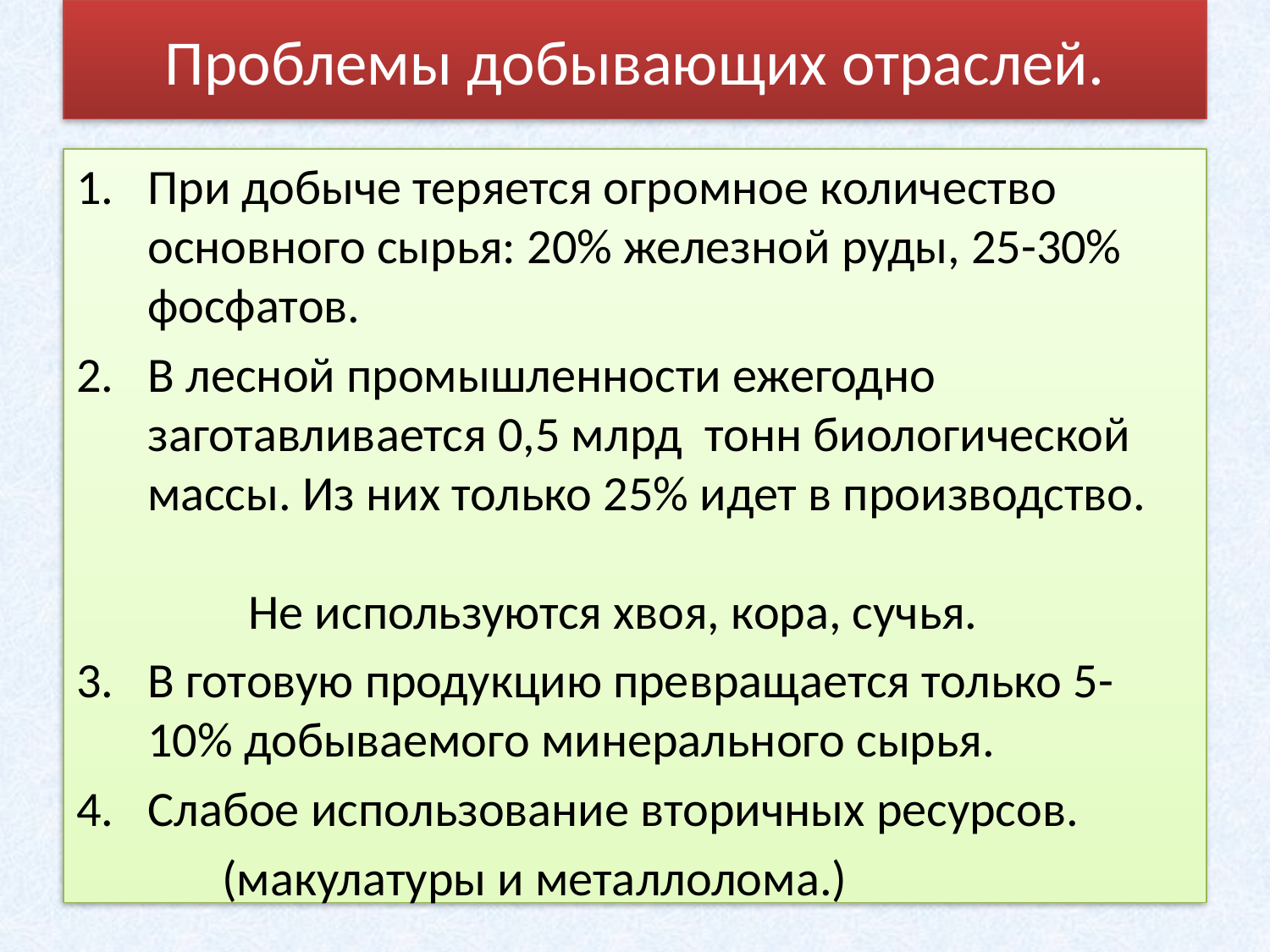

# Проблемы добывающих отраслей.
При добыче теряется огромное количество основного сырья: 20% железной руды, 25-30% фосфатов.
В лесной промышленности ежегодно заготавливается 0,5 млрд  тонн биологической массы. Из них только 25% идет в производство.                                                                                                            Не используются хвоя, кора, сучья.
В готовую продукцию превращается только 5-10% добываемого минерального сырья.
Слабое использование вторичных ресурсов.
             (макулатуры и металлолома.)